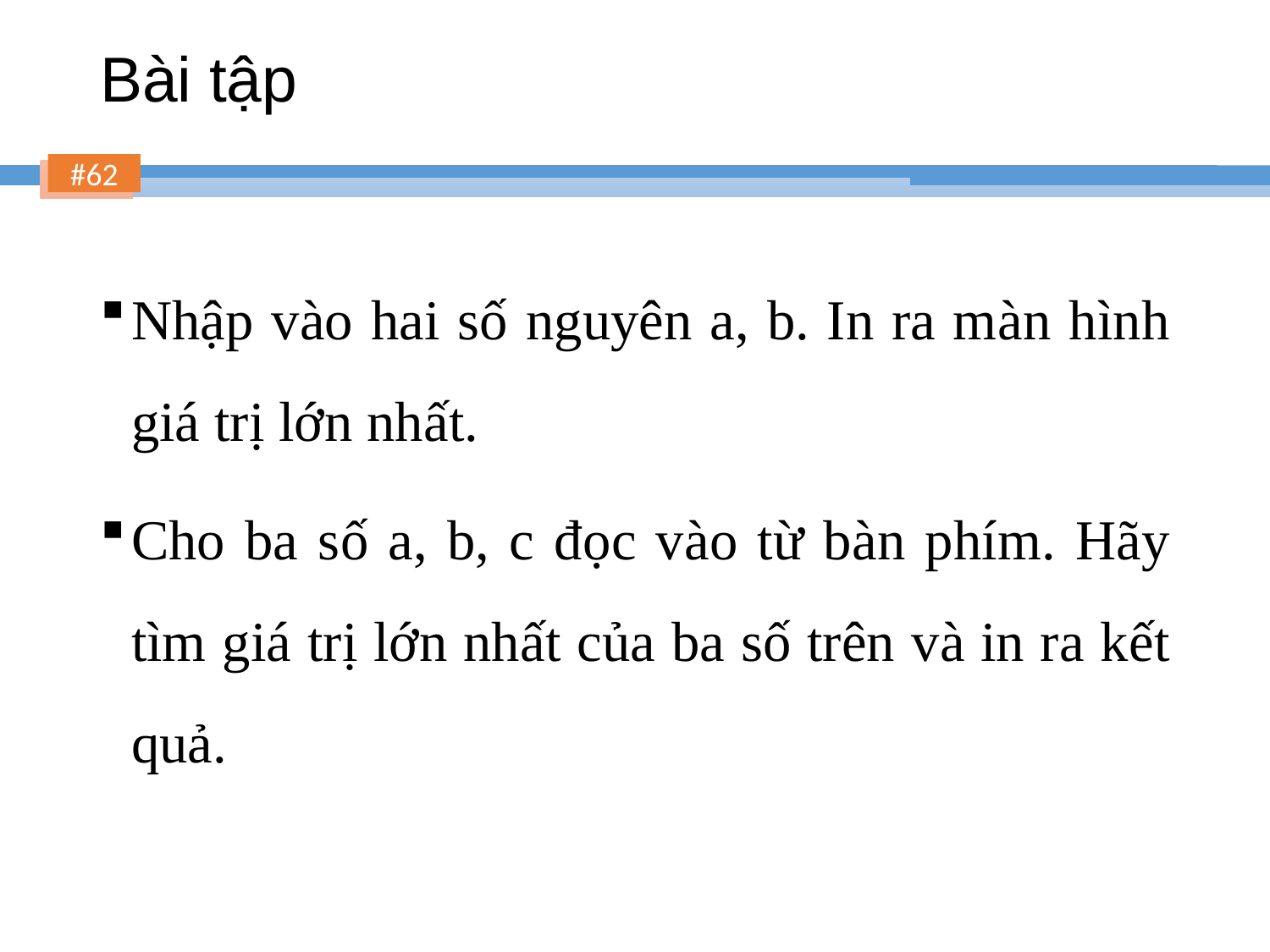

# Bài tập
Nhập vào hai số nguyên a, b. In ra màn hình giá trị lớn nhất.
Cho ba số a, b, c đọc vào từ bàn phím. Hãy tìm giá trị lớn nhất của ba số trên và in ra kết quả.